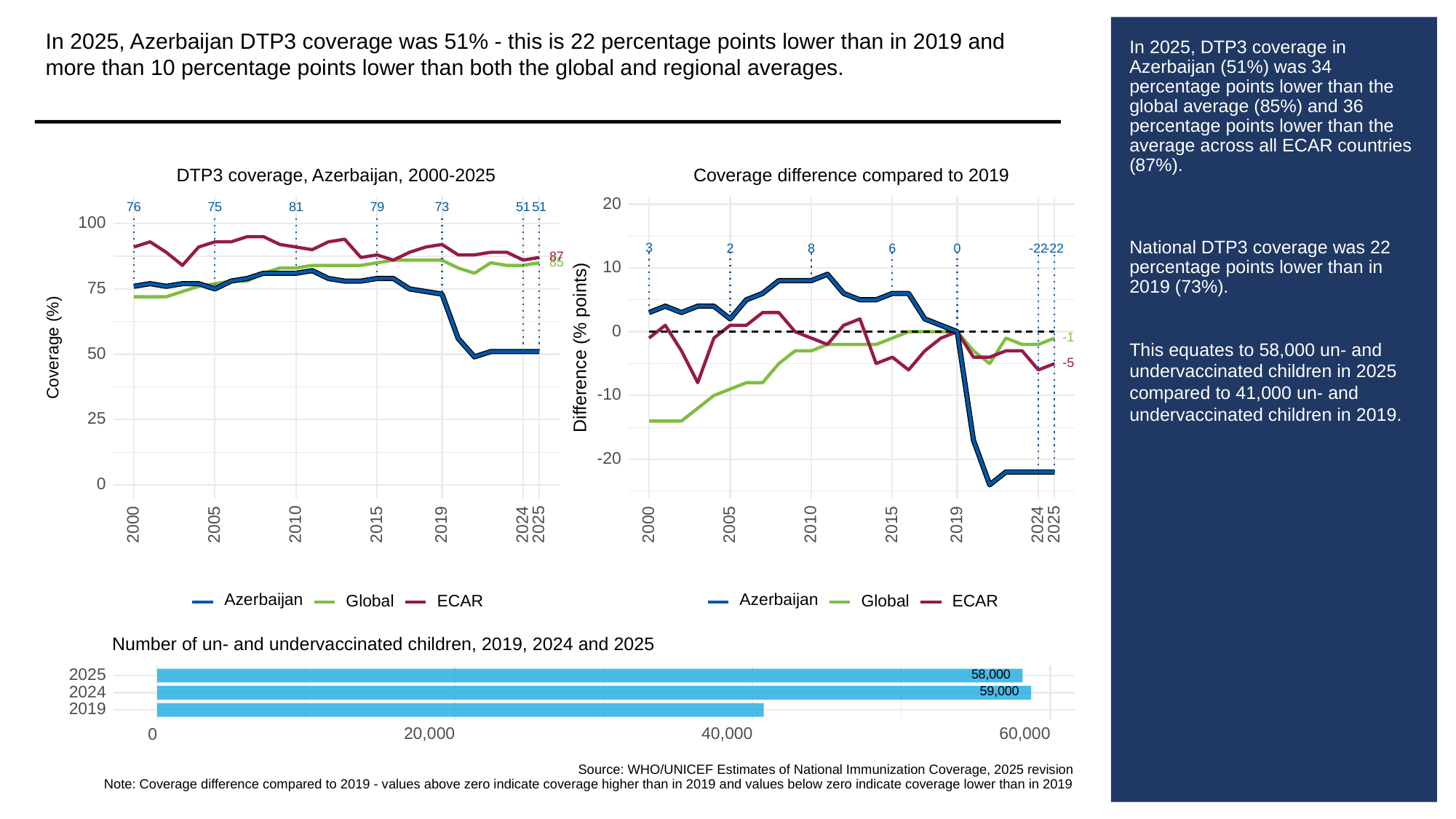

In 2025, Azerbaijan DTP3 coverage was 51% - this is 22 percentage points lower than in 2019 and more than 10 percentage points lower than both the global and regional averages.
# In 2025, DTP3 coverage in Azerbaijan (51%) was 34 percentage points lower than the global average (85%) and 36 percentage points lower than the average across all ECAR countries (87%).

National DTP3 coverage was 22 percentage points lower than in 2019 (73%).

This equates to 58,000 un- and undervaccinated children in 2025 compared to 41,000 un- and undervaccinated children in 2019.

Coverage difference compared to 2019
DTP3 coverage, Azerbaijan, 2000-2025

20
73
76
81
79
51
51
75

100

3
8
6
0
2
-22
-22

87

85

10

75

0

-1
Difference (% points)
Coverage (%)
50

-5

-10

25

-20

0

2000
2005
2010
2015
2019
2024
2025
2000
2005
2010
2015
2019
2024
2025
Azerbaijan
Azerbaijan
Global
ECAR
Global
ECAR

Number of un- and undervaccinated children, 2019, 2024 and 2025

58,000
2025

59,000
2024

2019

20,000
40,000
60,000
0
Source: WHO/UNICEF Estimates of National Immunization Coverage, 2025 revision
Note: Coverage difference compared to 2019 - values above zero indicate coverage higher than in 2019 and values below zero indicate coverage lower than in 2019